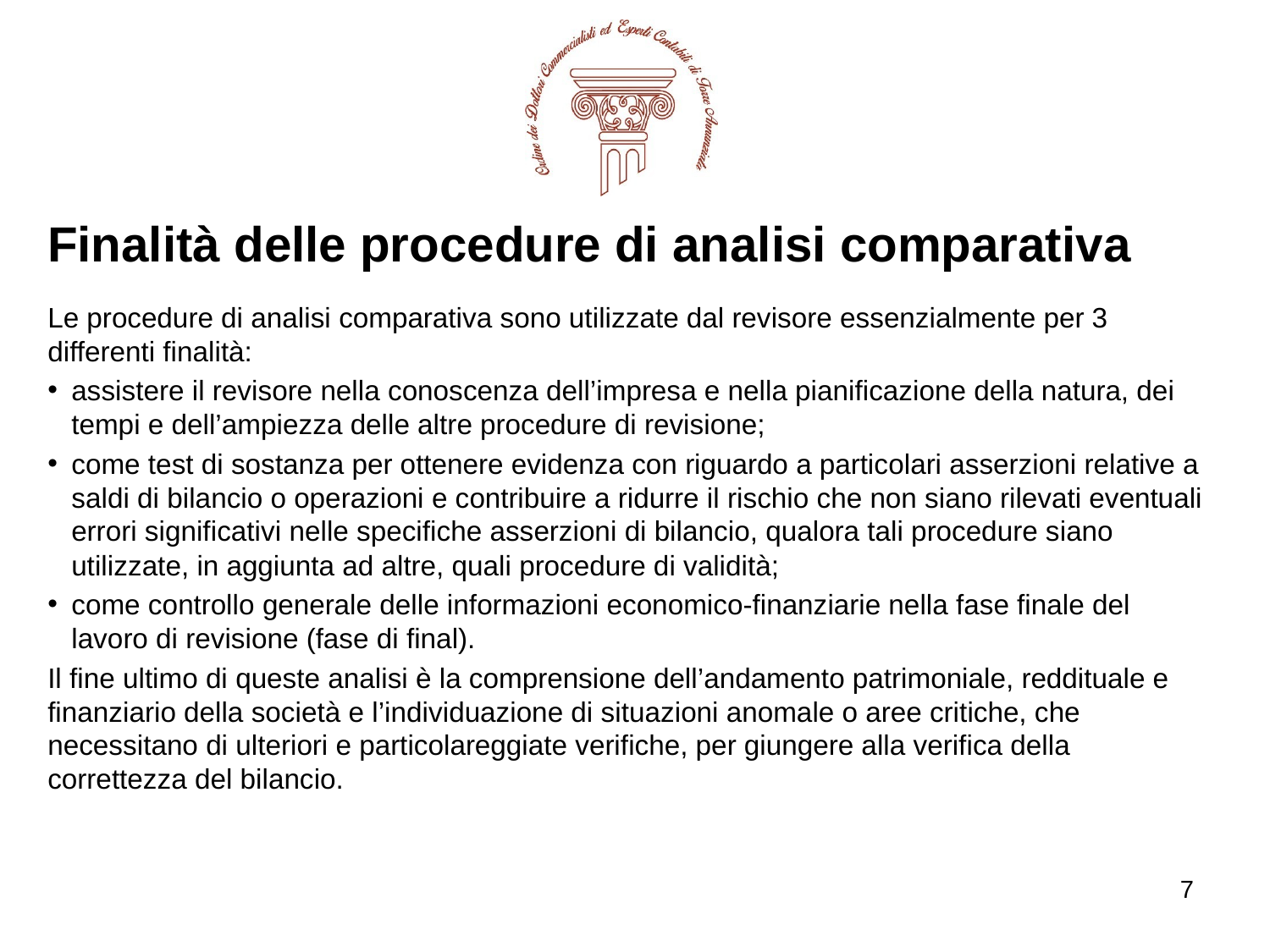

Finalità delle procedure di analisi comparativa

Le procedure di analisi comparativa sono utilizzate dal revisore essenzialmente per 3 differenti finalità:
assistere il revisore nella conoscenza dell’impresa e nella pianificazione della natura, dei tempi e dell’ampiezza delle altre procedure di revisione;
come test di sostanza per ottenere evidenza con riguardo a particolari asserzioni relative a saldi di bilancio o operazioni e contribuire a ridurre il rischio che non siano rilevati eventuali errori significativi nelle specifiche asserzioni di bilancio, qualora tali procedure siano utilizzate, in aggiunta ad altre, quali procedure di validità;
come controllo generale delle informazioni economico-finanziarie nella fase finale del lavoro di revisione (fase di final).
Il fine ultimo di queste analisi è la comprensione dell’andamento patrimoniale, reddituale e finanziario della società e l’individuazione di situazioni anomale o aree critiche, che necessitano di ulteriori e particolareggiate verifiche, per giungere alla verifica della correttezza del bilancio.

7